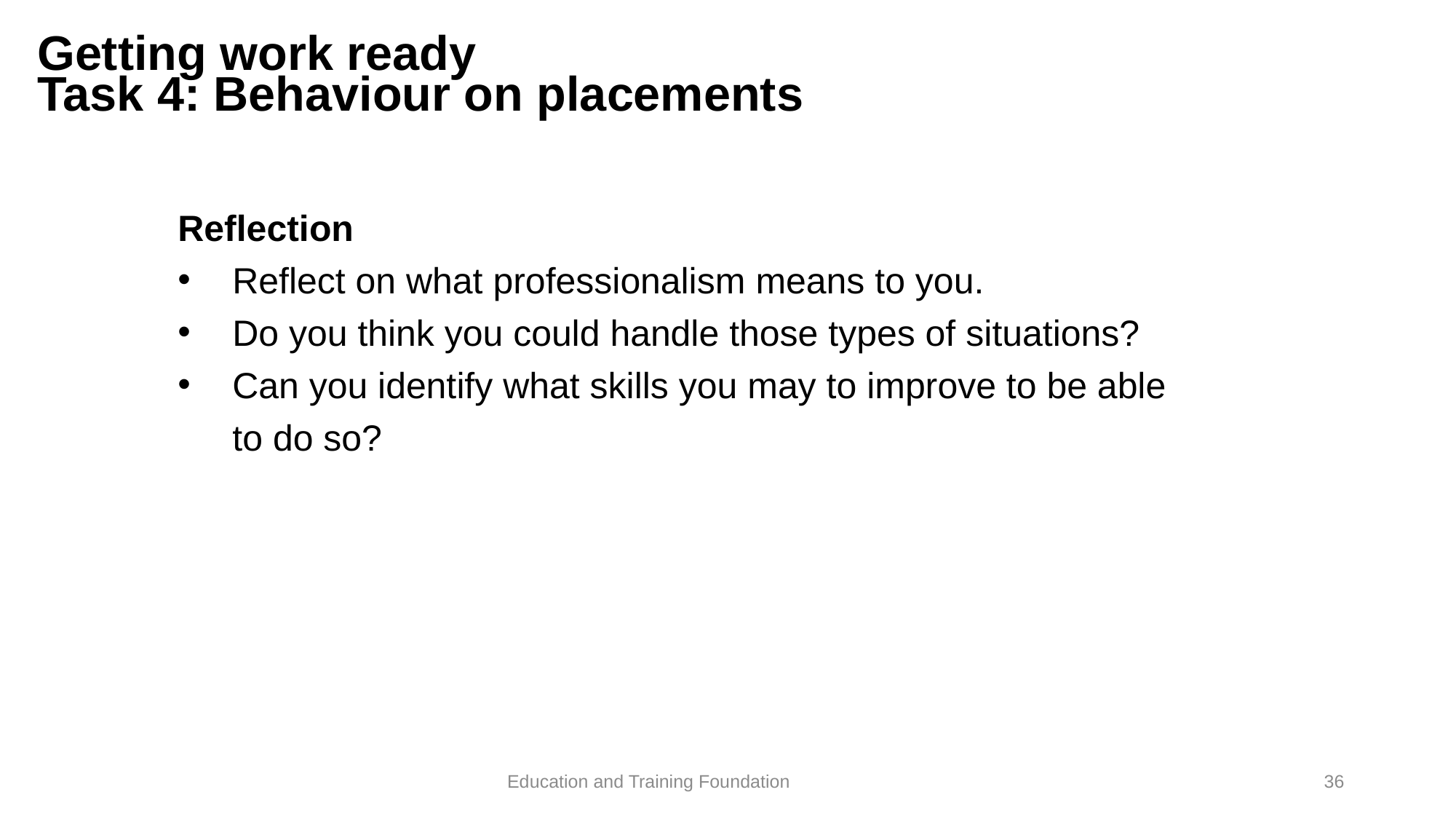

# Getting work ready Task 4: Behaviour on placements

Reflection
Reflect on what professionalism means to you.
Do you think you could handle those types of situations?
Can you identify what skills you may to improve to be able to do so?

36
Education and Training Foundation